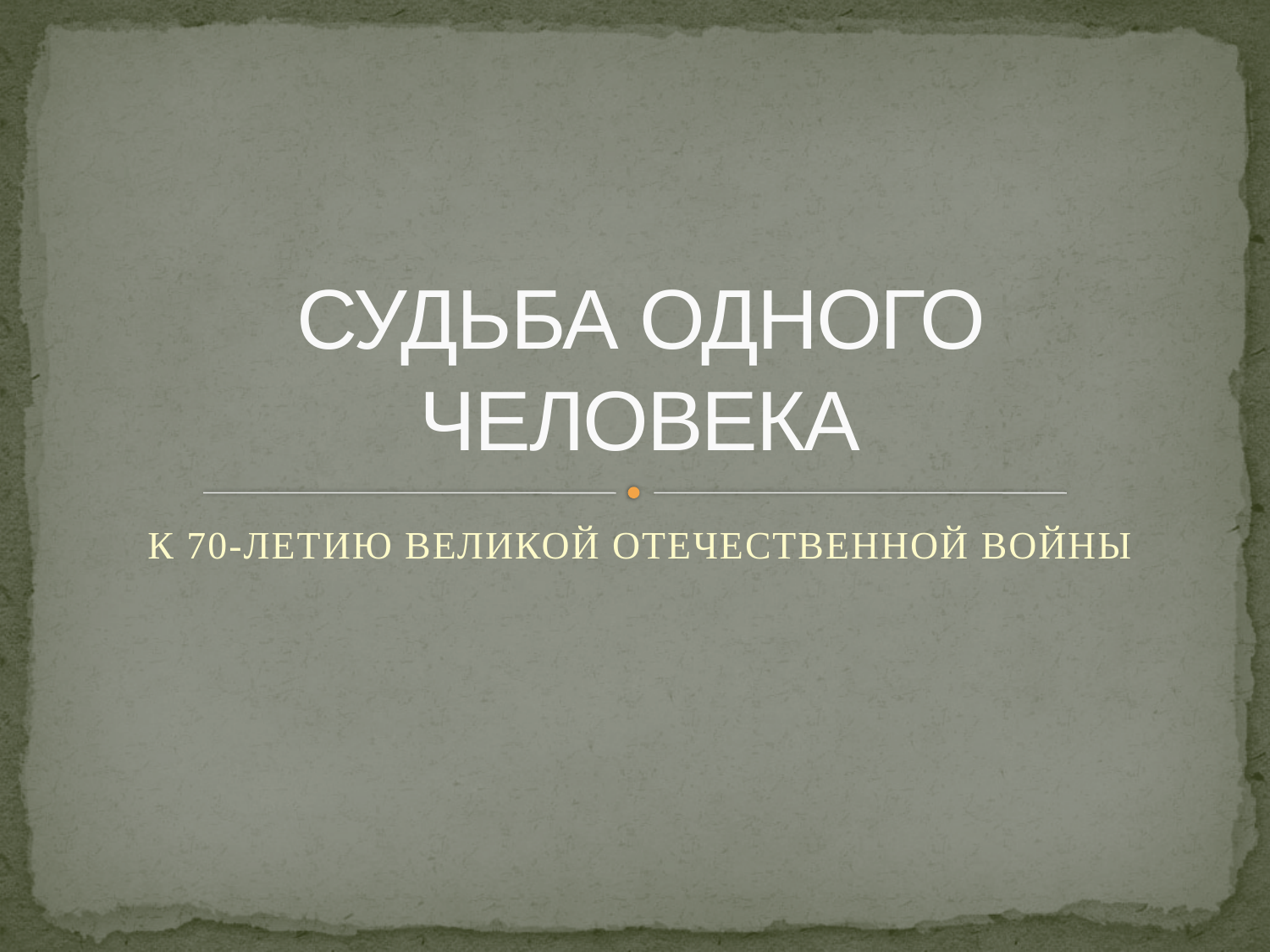

# СУДЬБА ОДНОГО ЧЕЛОВЕКА
К 70-ЛЕТИЮ ВЕЛИКОЙ ОТЕЧЕСТВЕННОЙ ВОЙНЫ